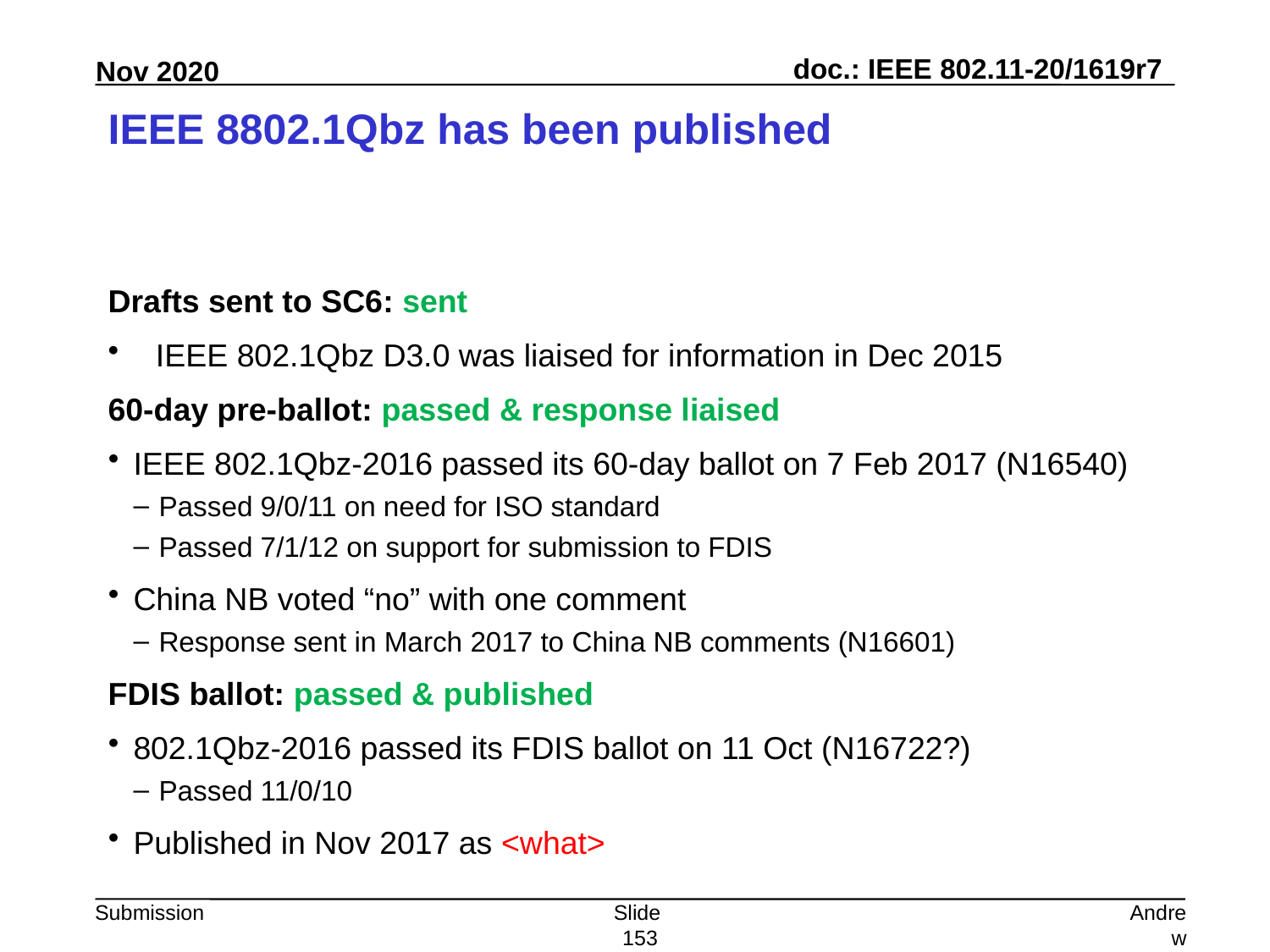

# IEEE 8802.1Qbz has been published
Drafts sent to SC6: sent
IEEE 802.1Qbz D3.0 was liaised for information in Dec 2015
60-day pre-ballot: passed & response liaised
IEEE 802.1Qbz-2016 passed its 60-day ballot on 7 Feb 2017 (N16540)
Passed 9/0/11 on need for ISO standard
Passed 7/1/12 on support for submission to FDIS
China NB voted “no” with one comment
Response sent in March 2017 to China NB comments (N16601)
FDIS ballot: passed & published
802.1Qbz-2016 passed its FDIS ballot on 11 Oct (N16722?)
Passed 11/0/10
Published in Nov 2017 as <what>

Slide 153
Andrew Myles, Cisco